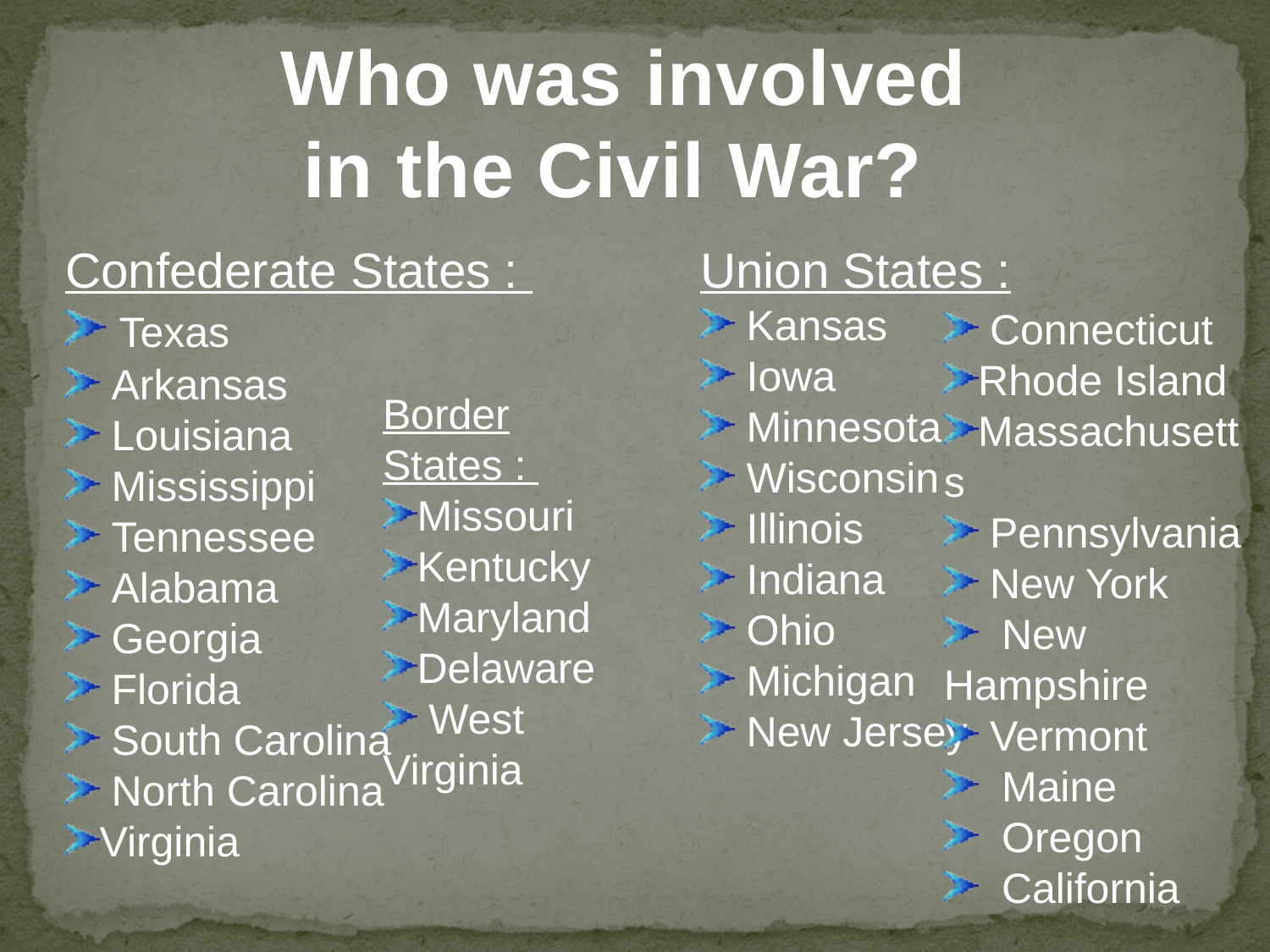

Who was involved in the Civil War?
Union States :
 Kansas
 Iowa
 Minnesota
 Wisconsin
 Illinois
 Indiana
 Ohio
 Michigan
 New Jersey

Confederate States :
 Texas
 Arkansas
 Louisiana
 Mississippi
 Tennessee
 Alabama
 Georgia
 Florida
 South Carolina
 North Carolina
Virginia

 Connecticut
Rhode Island
Massachusetts
 Pennsylvania
 New York
  New Hampshire
 Vermont
  Maine
  Oregon
  California

Border States :
Missouri
Kentucky
Maryland
Delaware
 West Virginia